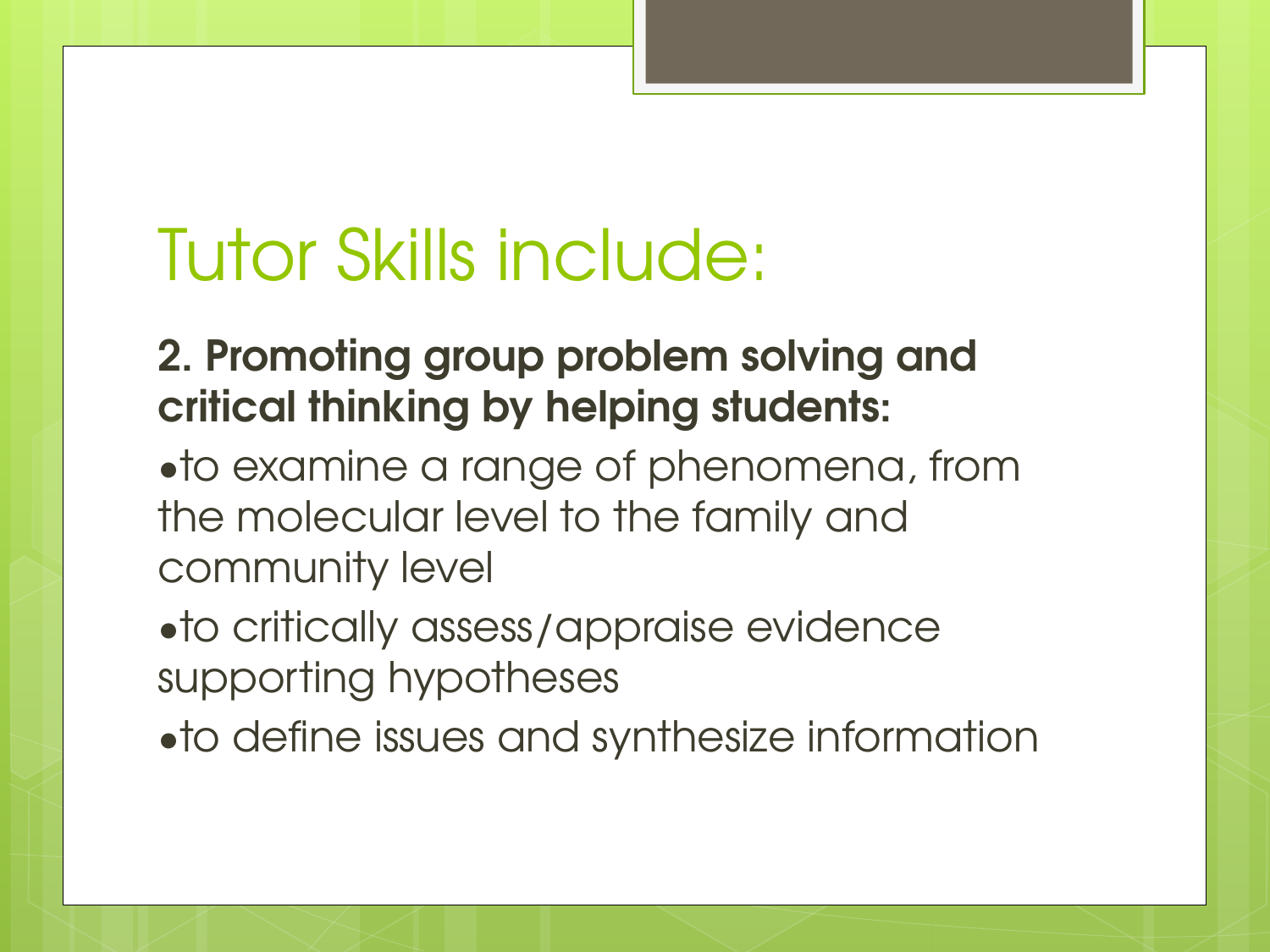

# Tutor Skills include:
2. Promoting group problem solving and critical thinking by helping students:
•to examine a range of phenomena, from the molecular level to the family and community level
•to critically assess/appraise evidence supporting hypotheses
•to define issues and synthesize information